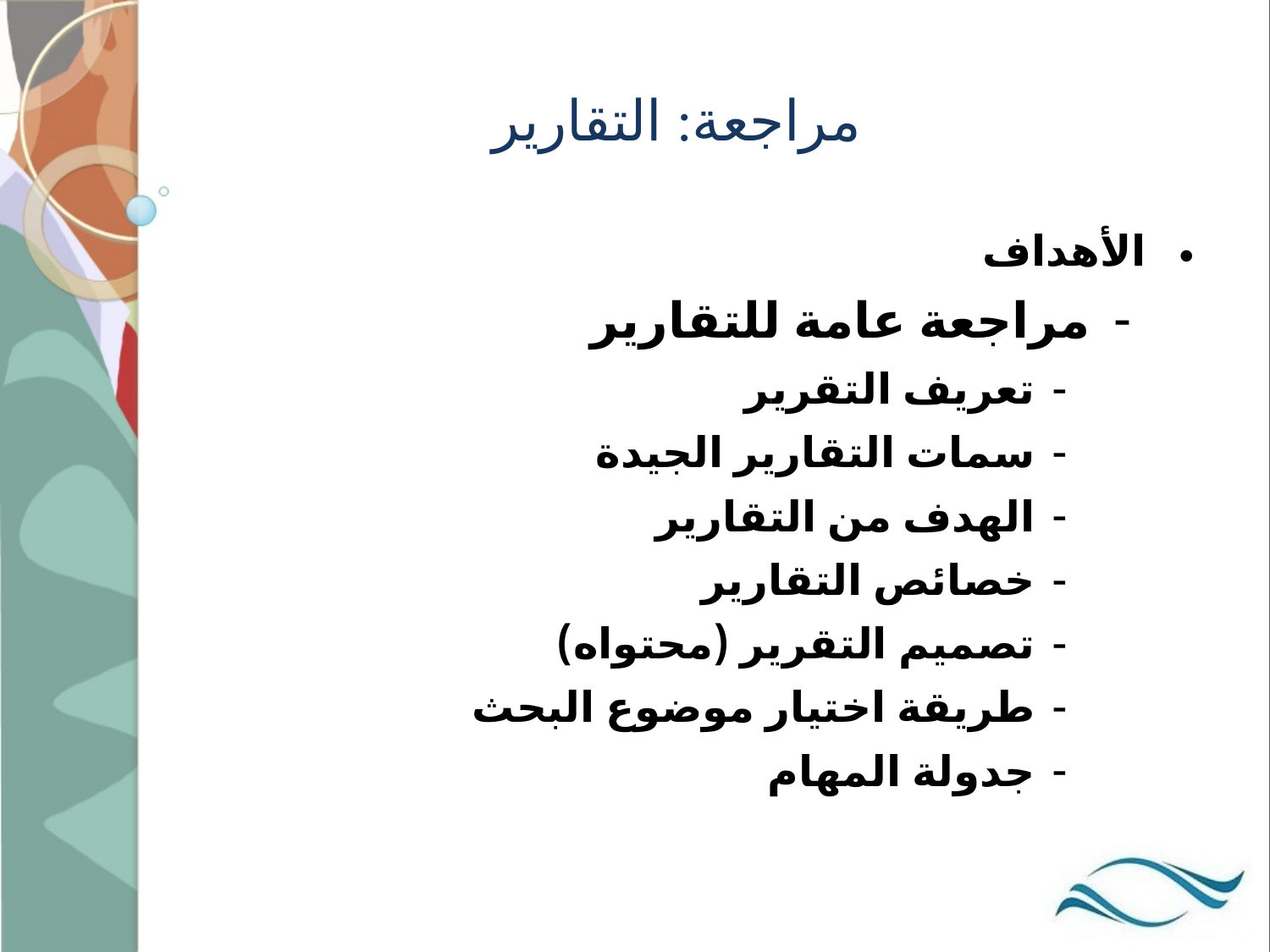

مراجعة: التقارير
الأهداف
مراجعة عامة للتقارير
تعريف التقرير
سمات التقارير الجيدة
الهدف من التقارير
خصائص التقارير
تصميم التقرير (محتواه)
طريقة اختيار موضوع البحث
جدولة المهام